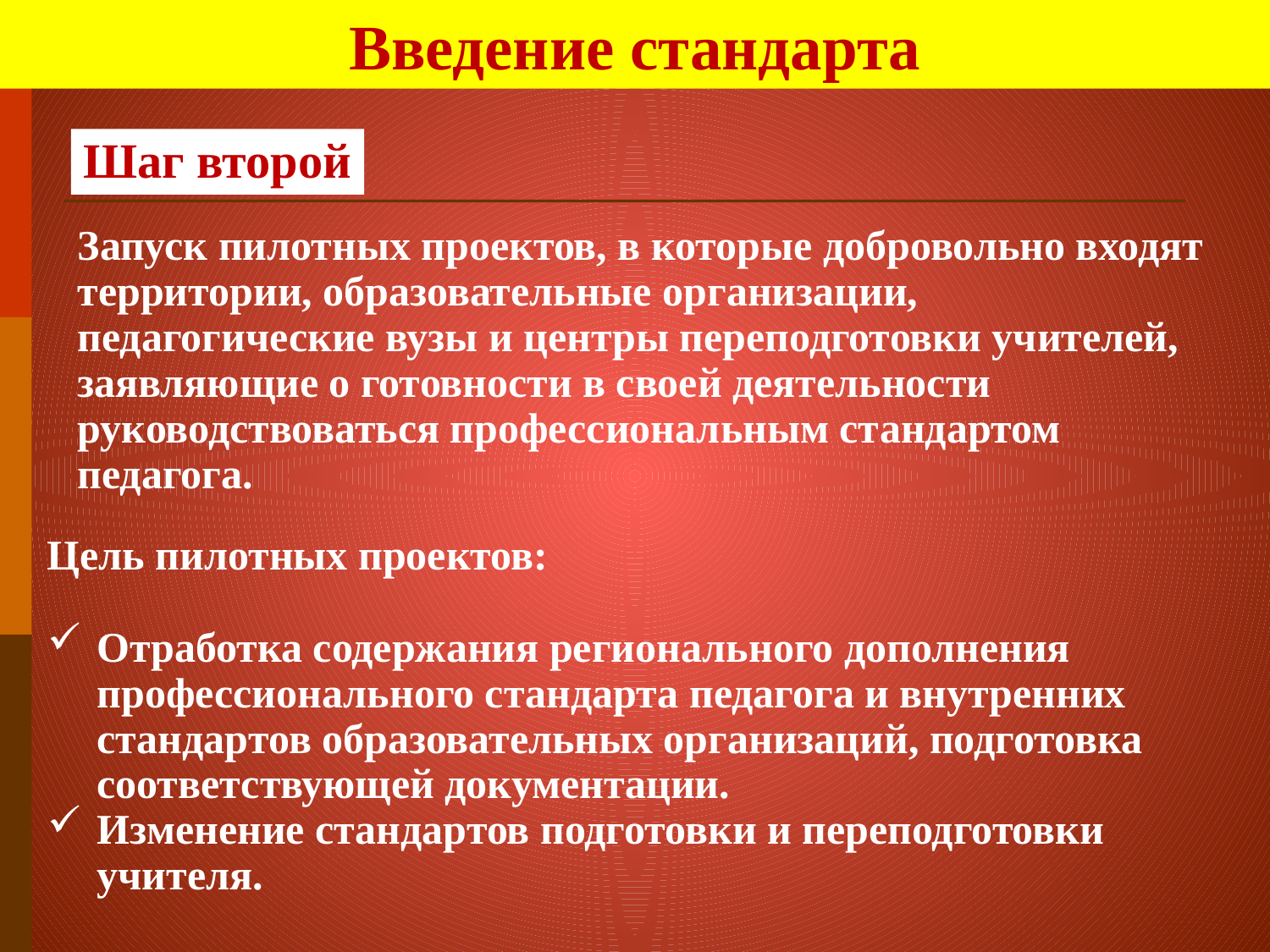

Введение стандарта
Шаг второй
Запуск пилотных проектов, в которые добровольно входят территории, образовательные организации, педагогические вузы и центры переподготовки учителей, заявляющие о готовности в своей деятельности руководствоваться профессиональным стандартом педагога.
Цель пилотных проектов:

Отработка содержания регионального дополнения профессионального стандарта педагога и внутренних стандартов образовательных организаций, подготовка соответствующей документации.
Изменение стандартов подготовки и переподготовки учителя.